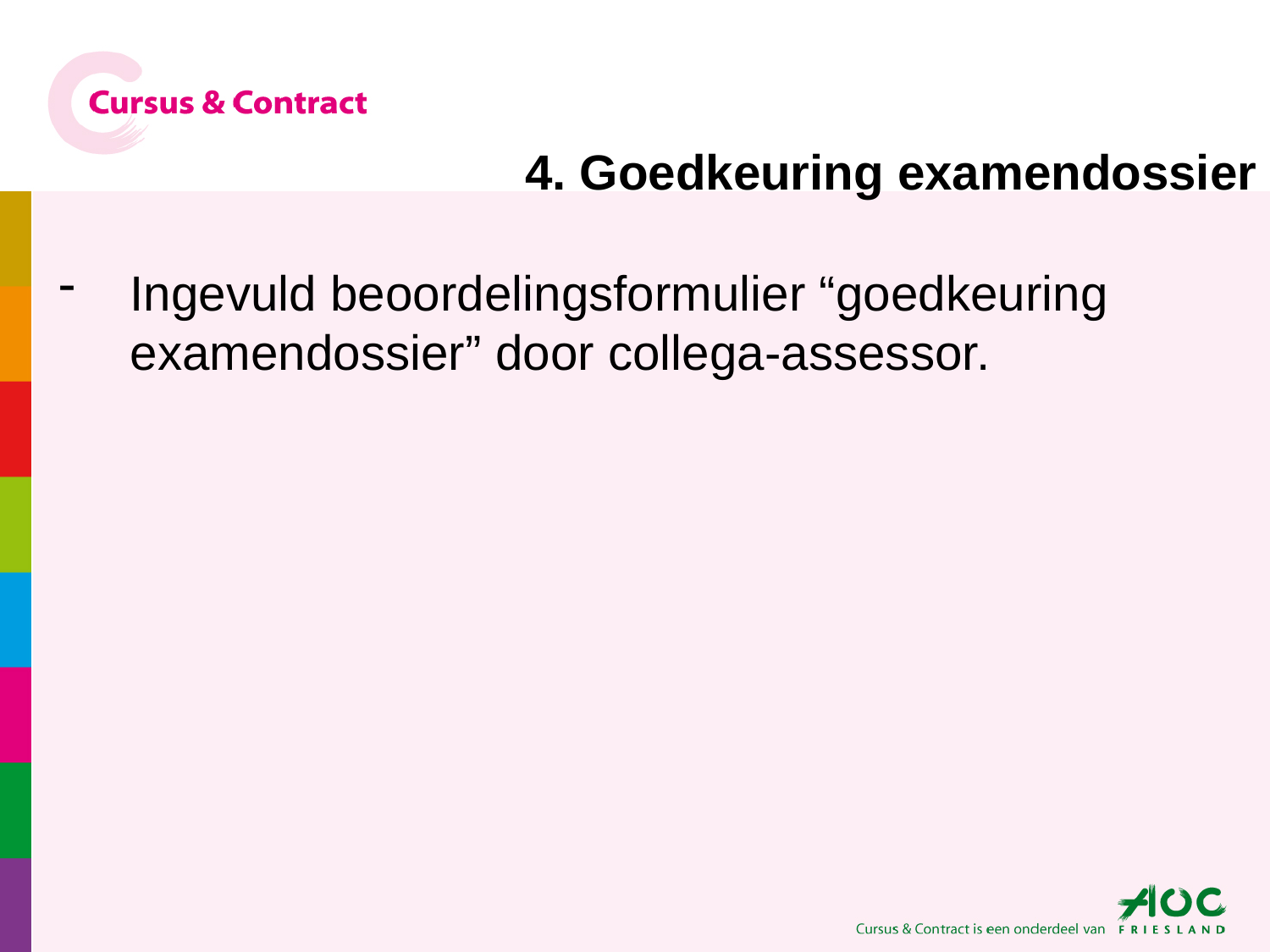

4. Goedkeuring examendossier

Ingevuld beoordelingsformulier “goedkeuring examendossier” door collega-assessor.